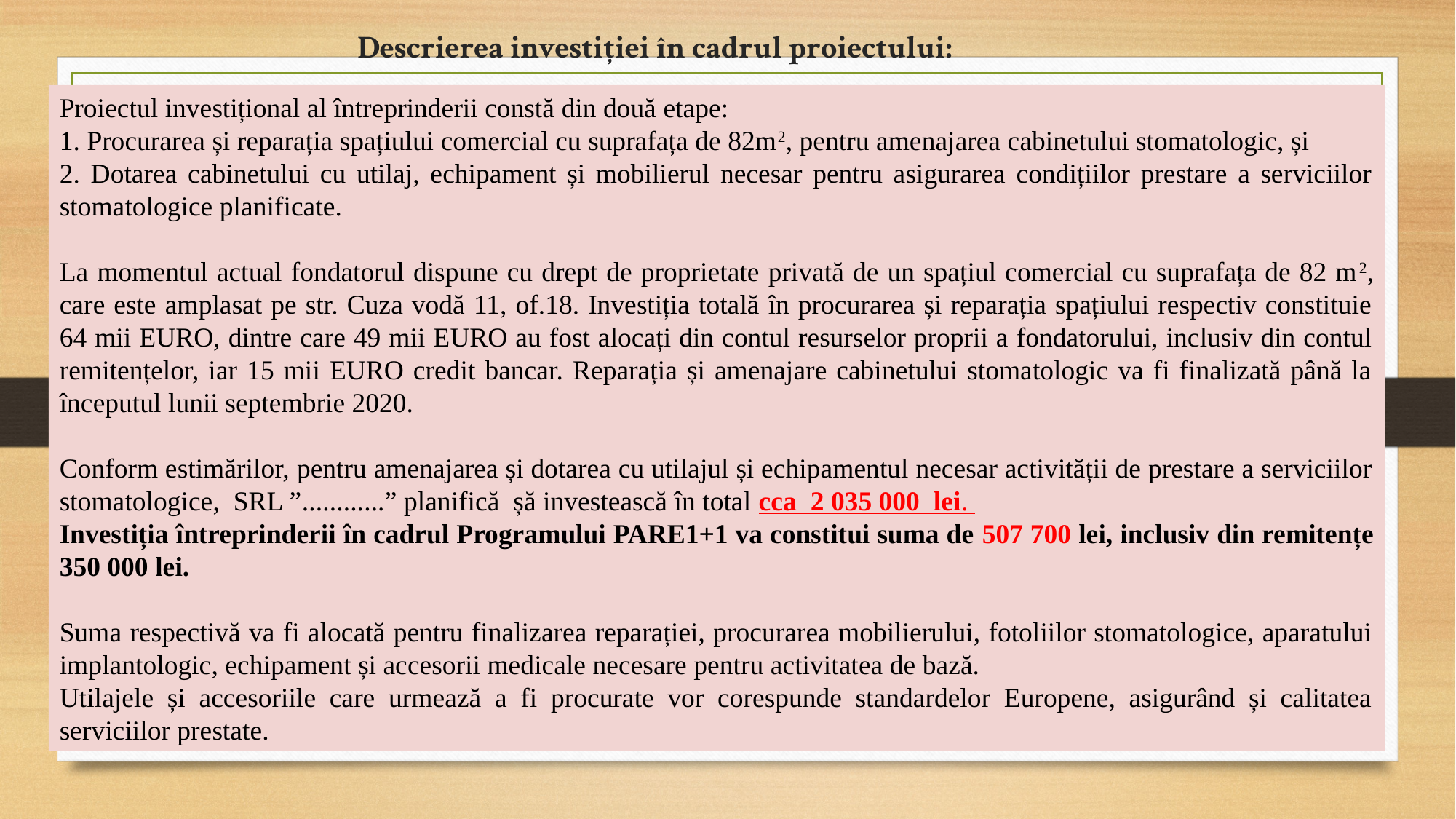

# Descrierea investiţiei în cadrul proiectului:
Proiectul investițional al întreprinderii constă din două etape:
1. Procurarea și reparația spațiului comercial cu suprafața de 82m2, pentru amenajarea cabinetului stomatologic, și
2. Dotarea cabinetului cu utilaj, echipament și mobilierul necesar pentru asigurarea condițiilor prestare a serviciilor stomatologice planificate.

La momentul actual fondatorul dispune cu drept de proprietate privată de un spațiul comercial cu suprafața de 82 m2, care este amplasat pe str. Cuza vodă 11, of.18. Investiția totală în procurarea și reparația spațiului respectiv constituie 64 mii EURO, dintre care 49 mii EURO au fost alocați din contul resurselor proprii a fondatorului, inclusiv din contul remitențelor, iar 15 mii EURO credit bancar. Reparația și amenajare cabinetului stomatologic va fi finalizată până la începutul lunii septembrie 2020.

Conform estimărilor, pentru amenajarea și dotarea cu utilajul și echipamentul necesar activității de prestare a serviciilor stomatologice,  SRL ”............” planifică  șă investească în total cca  2 035 000  lei.
Investiția întreprinderii în cadrul Programului PARE1+1 va constitui suma de 507 700 lei, inclusiv din remitențe 350 000 lei.

Suma respectivă va fi alocată pentru finalizarea reparației, procurarea mobilierului, fotoliilor stomatologice, aparatului implantologic, echipament și accesorii medicale necesare pentru activitatea de bază.
Utilajele și accesoriile care urmează a fi procurate vor corespunde standardelor Europene, asigurând și calitatea serviciilor prestate.